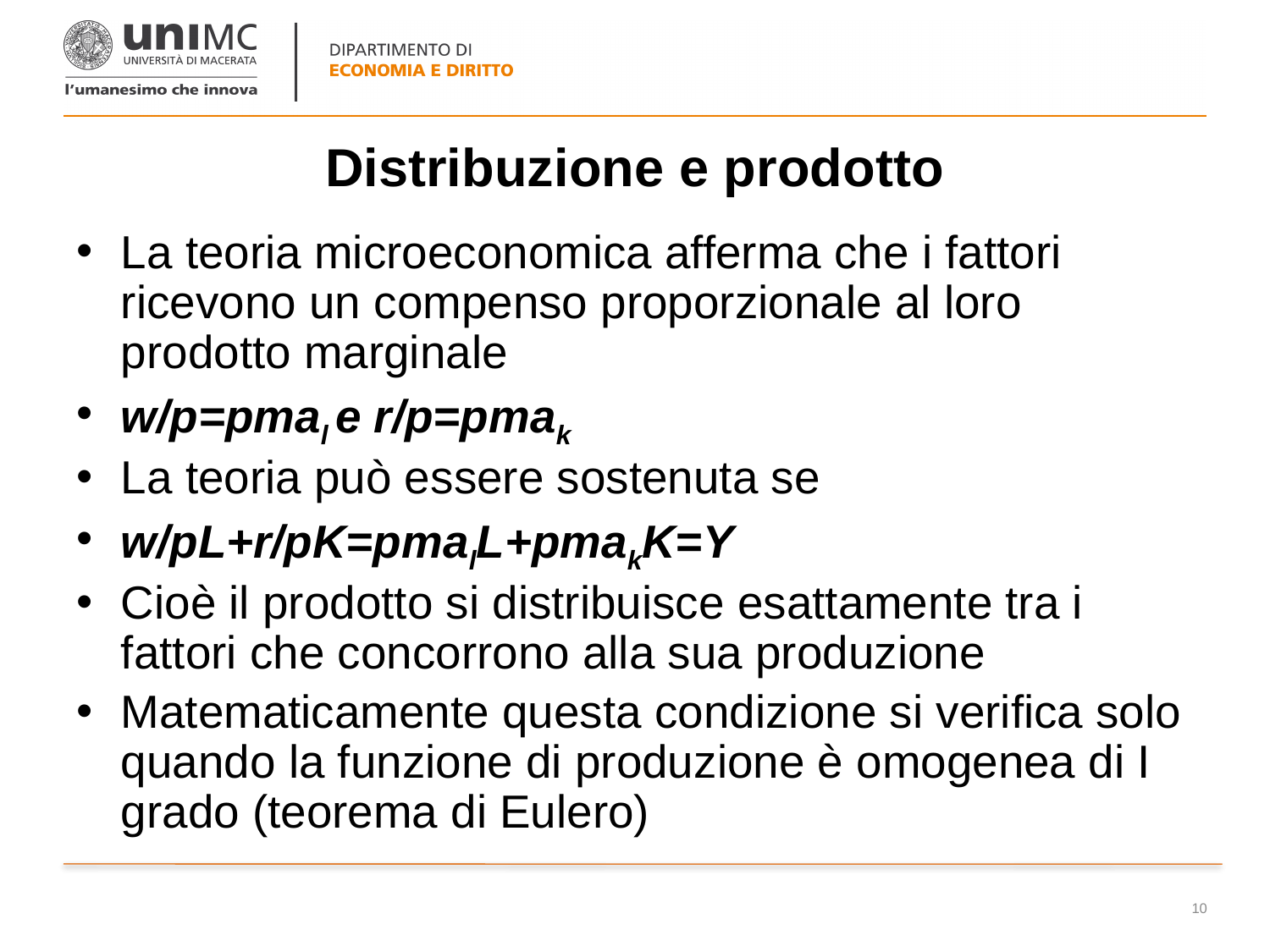

# Distribuzione e prodotto
La teoria microeconomica afferma che i fattori ricevono un compenso proporzionale al loro prodotto marginale
w/p=pmal e r/p=pmak
La teoria può essere sostenuta se
w/pL+r/pK=pmalL+pmakK=Y
Cioè il prodotto si distribuisce esattamente tra i fattori che concorrono alla sua produzione
Matematicamente questa condizione si verifica solo quando la funzione di produzione è omogenea di I grado (teorema di Eulero)
10